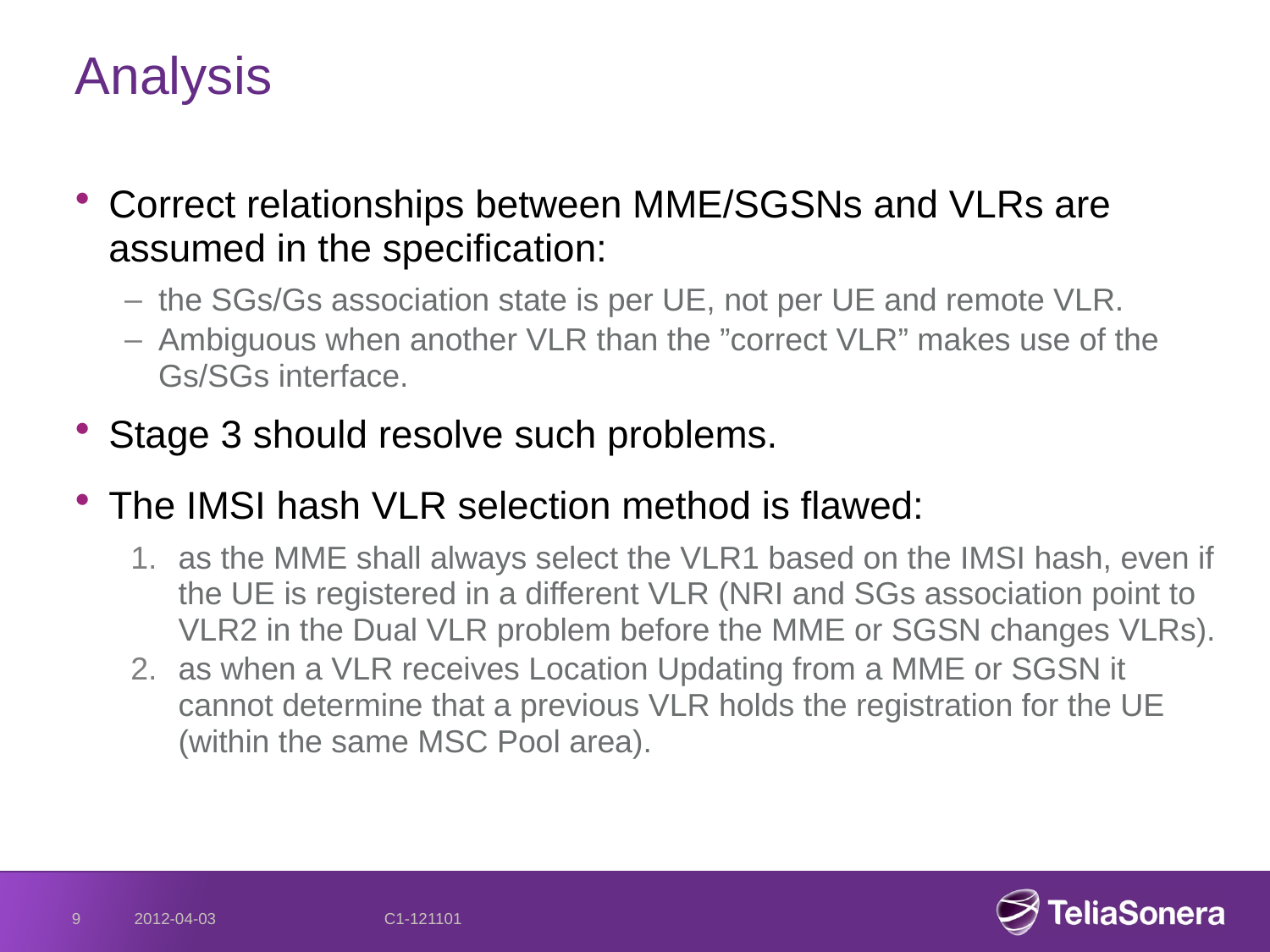

# Analysis
Correct relationships between MME/SGSNs and VLRs are assumed in the specification:
the SGs/Gs association state is per UE, not per UE and remote VLR.
Ambiguous when another VLR than the ”correct VLR” makes use of the Gs/SGs interface.
Stage 3 should resolve such problems.
The IMSI hash VLR selection method is flawed:
as the MME shall always select the VLR1 based on the IMSI hash, even if the UE is registered in a different VLR (NRI and SGs association point to VLR2 in the Dual VLR problem before the MME or SGSN changes VLRs).
as when a VLR receives Location Updating from a MME or SGSN it cannot determine that a previous VLR holds the registration for the UE (within the same MSC Pool area).

9
2012-04-03
C1-121101